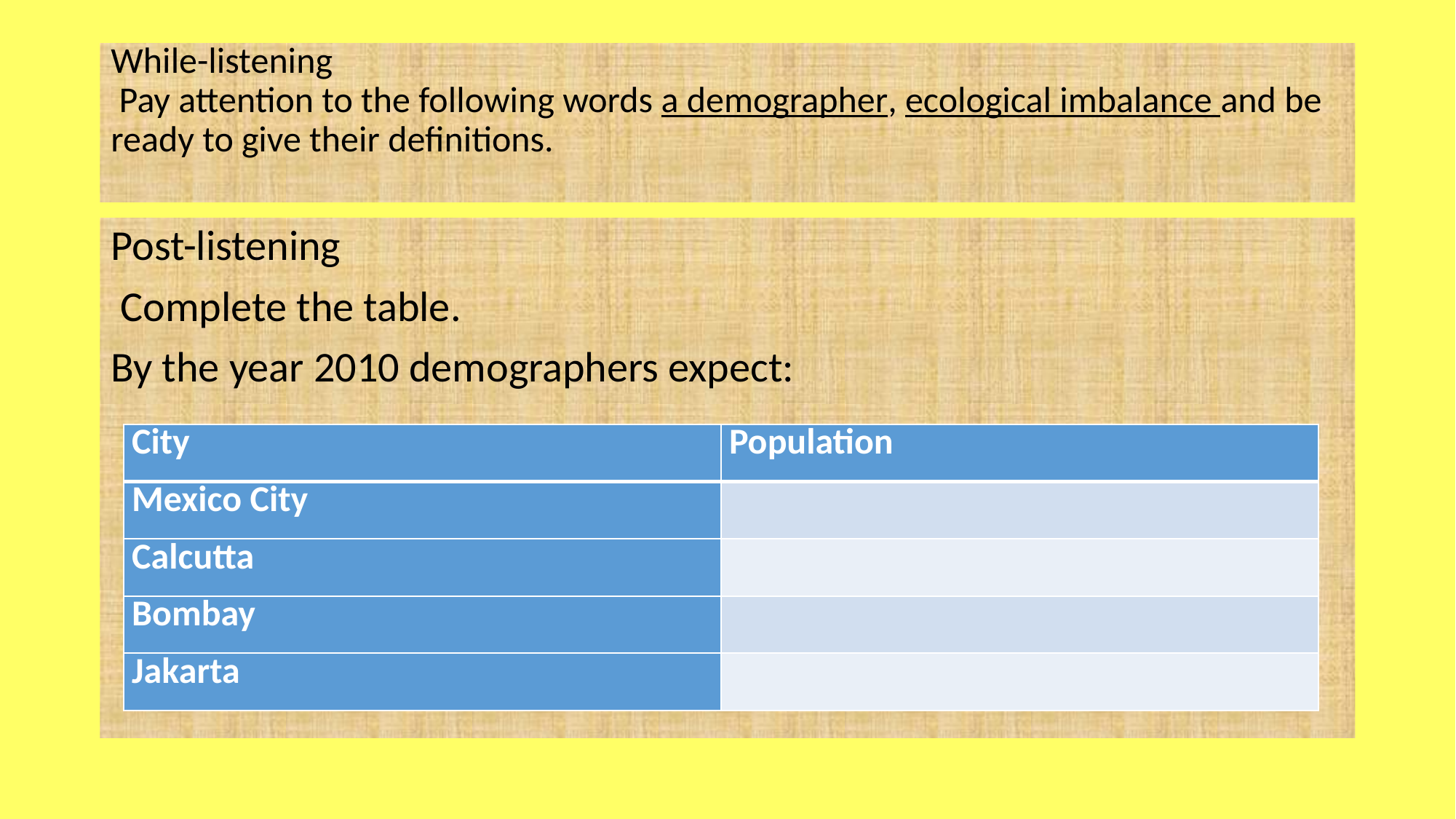

# While-listening Pay attention to the following words a demographer, ecological imbalance and be ready to give their definitions.
Post-listening
 Complete the table.
By the year 2010 demographers expect:

| City | Population |
| --- | --- |
| Mexico City |  |
| Calcutta |  |
| Bombay |  |
| Jakarta |  |